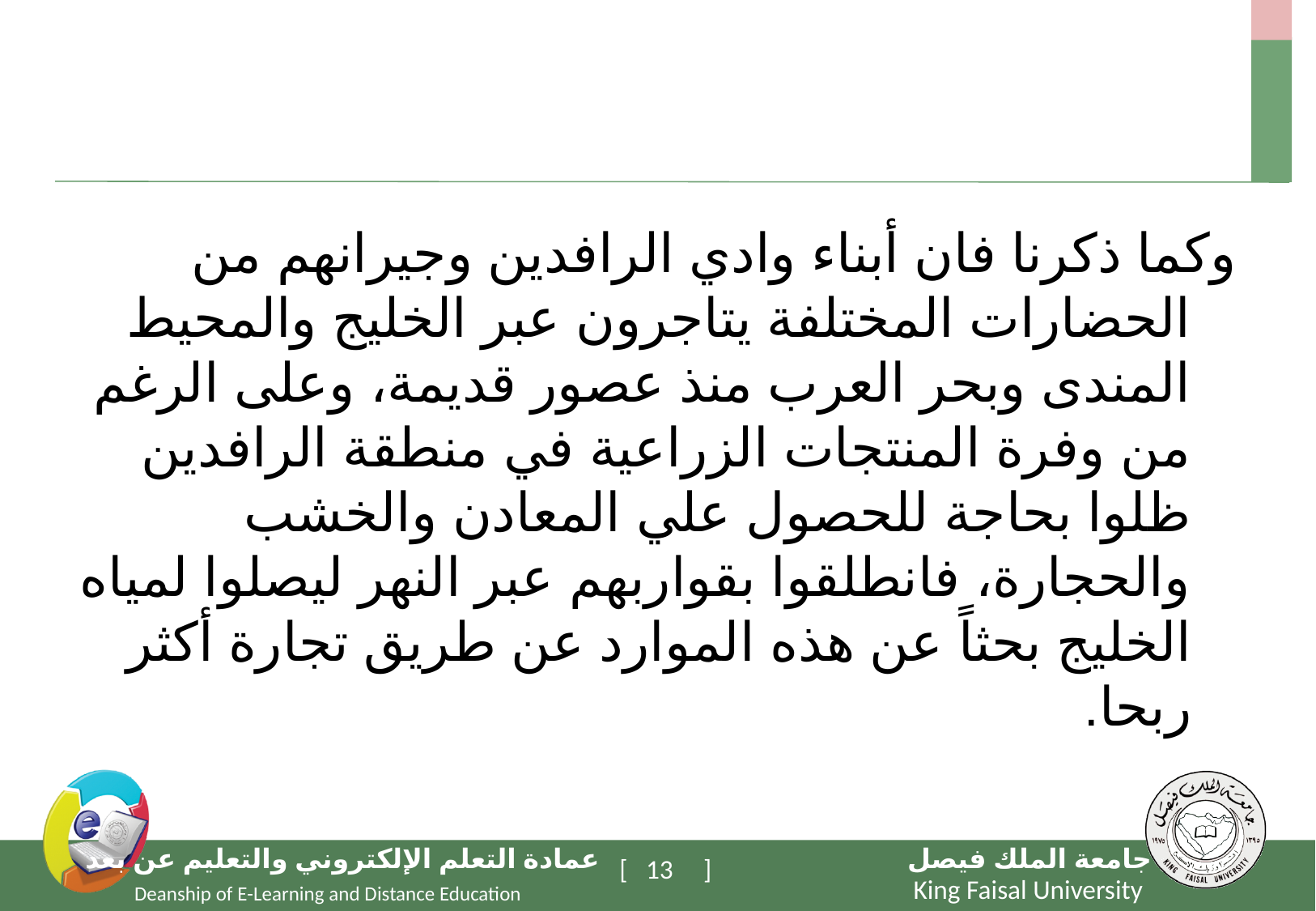

#
وكما ذكرنا فان أبناء وادي الرافدين وجيرانهم من الحضارات المختلفة يتاجرون عبر الخليج والمحيط المندى وبحر العرب منذ عصور قديمة، وعلى الرغم من وفرة المنتجات الزراعية في منطقة الرافدين ظلوا بحاجة للحصول علي المعادن والخشب والحجارة، فانطلقوا بقواربهم عبر النهر ليصلوا لمياه الخليج بحثاً عن هذه الموارد عن طريق تجارة أكثر ربحا.